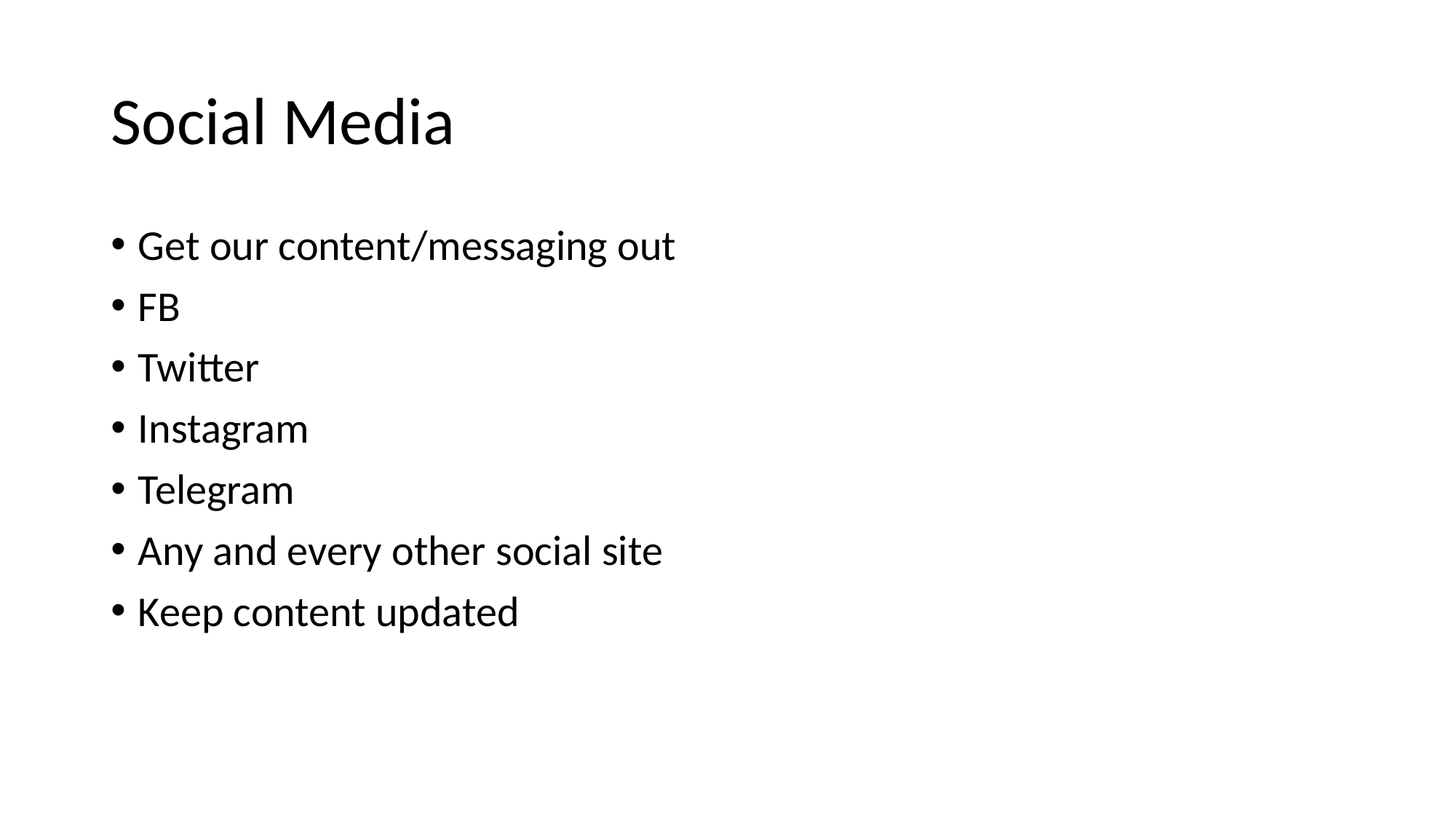

# Social Media
Get our content/messaging out
FB
Twitter
Instagram
Telegram
Any and every other social site
Keep content updated